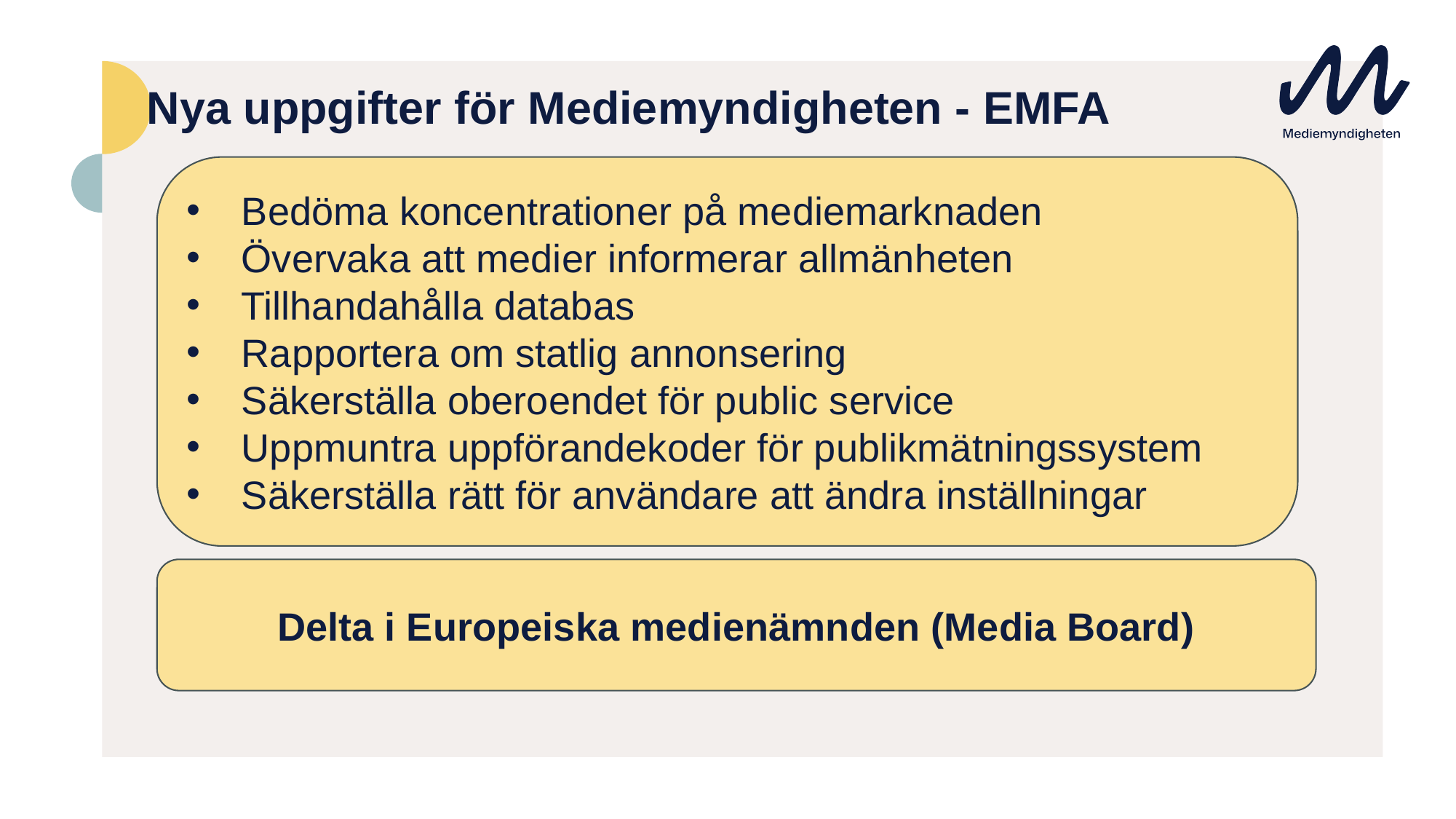

# Nya uppgifter för Mediemyndigheten - EMFA
Bedöma koncentrationer på mediemarknaden
Övervaka att medier informerar allmänheten
Tillhandahålla databas
Rapportera om statlig annonsering
Säkerställa oberoendet för public service
Uppmuntra uppförandekoder för publikmätningssystem
Säkerställa rätt för användare att ändra inställningar
Delta i Europeiska medienämnden (Media Board)